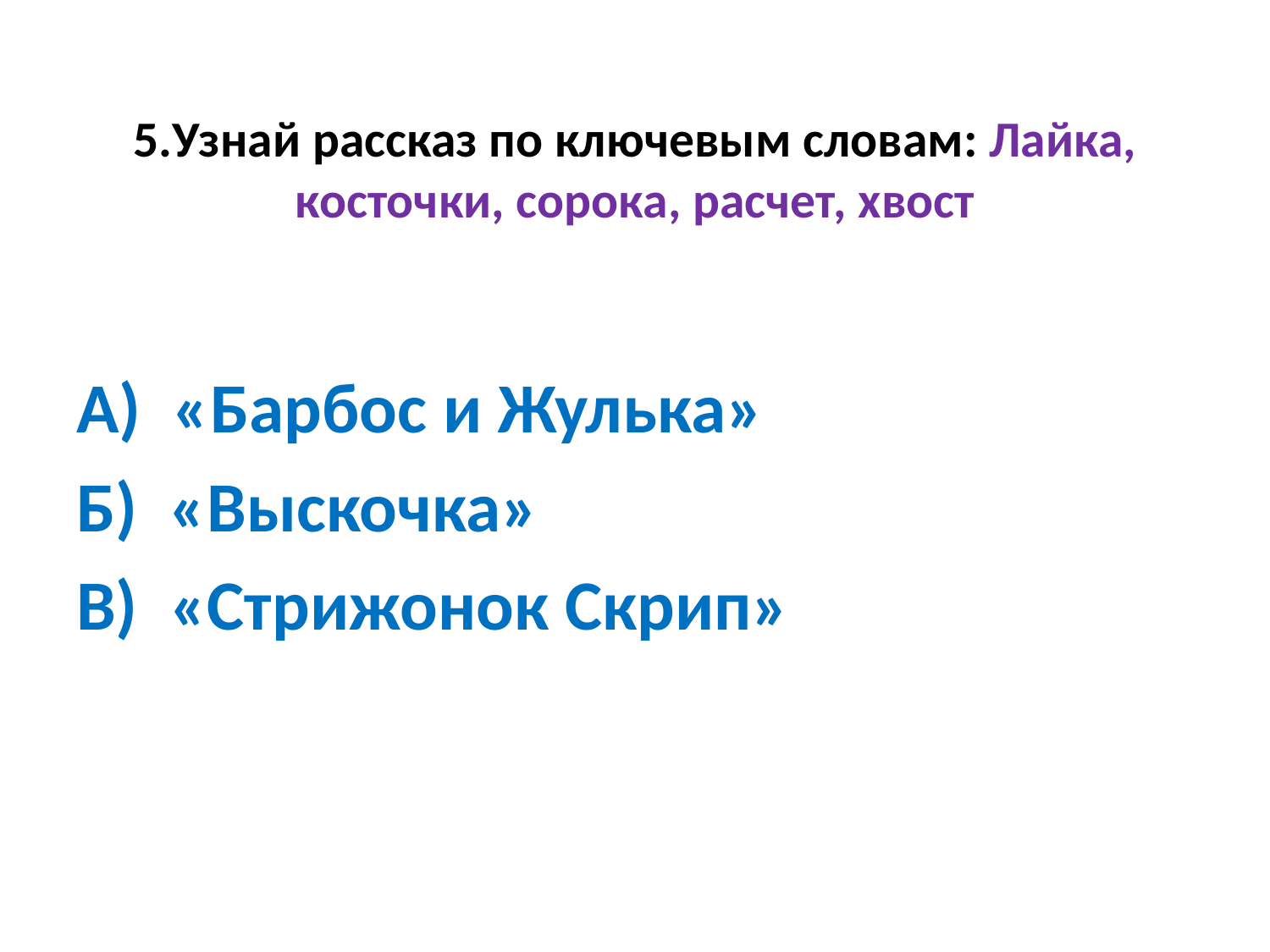

# 5.Узнай рассказ по ключевым словам: Лайка, косточки, сорока, расчет, хвост
А)  «Барбос и Жулька»
Б)  «Выскочка»
В)  «Стрижонок Скрип»